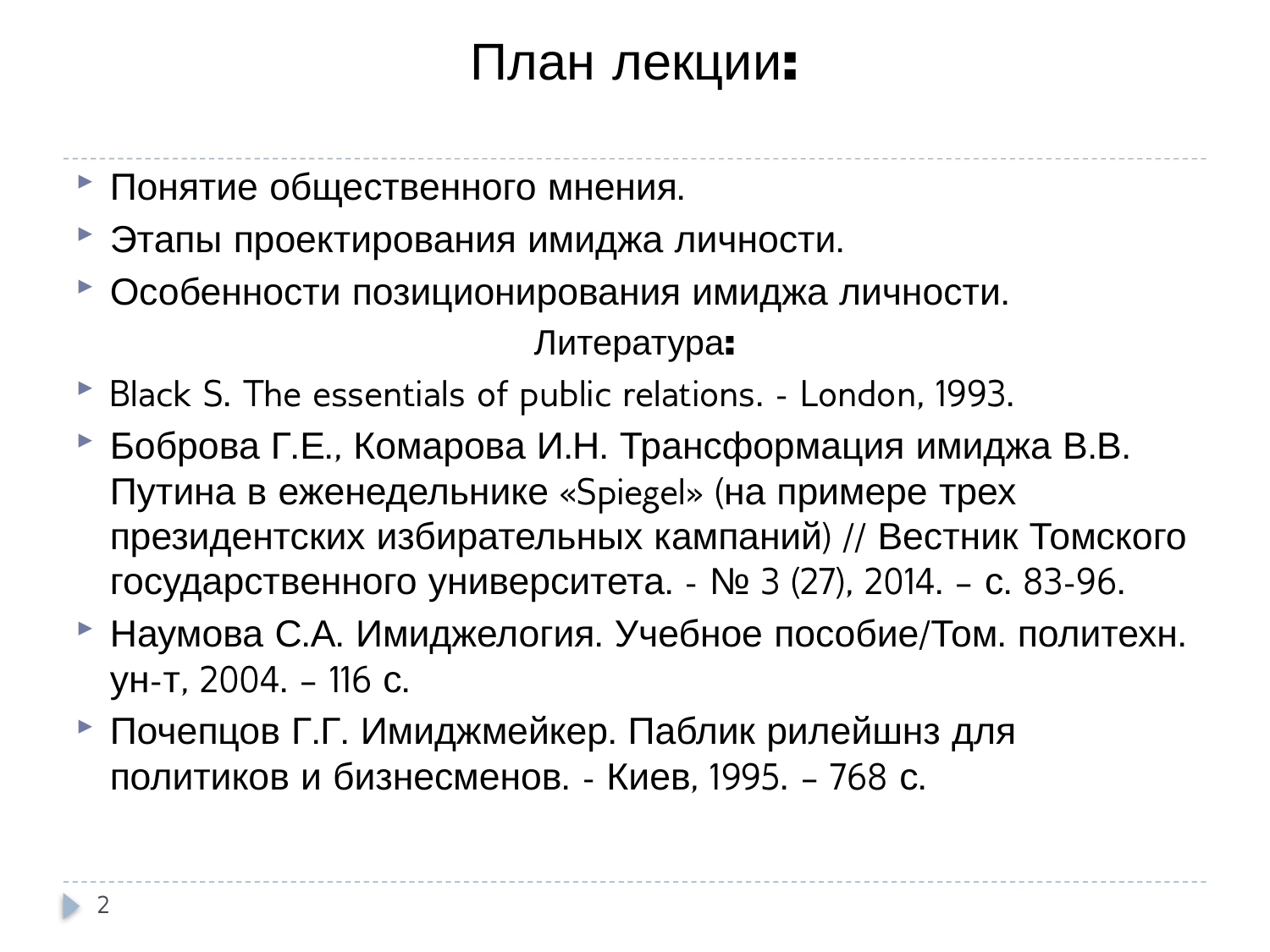

# План лекции:
Понятие общественного мнения.
Этапы проектирования имиджа личности.
Особенности позиционирования имиджа личности.
Литература:
Black S. The essentials of public relations. - London, 1993.
Боброва Г.Е., Комарова И.Н. Трансформация имиджа В.В. Путина в еженедельнике «Spiegel» (на примере трех президентских избирательных кампаний) // Вестник Томского государственного университета. - № 3 (27), 2014. – с. 83-96.
Наумова С.А. Имиджелогия. Учебное пособие/Том. политехн. ун-т, 2004. – 116 с.
Почепцов Г.Г. Имиджмейкер. Паблик рилейшнз для политиков и бизнесменов. - Киев, 1995. – 768 с.

2